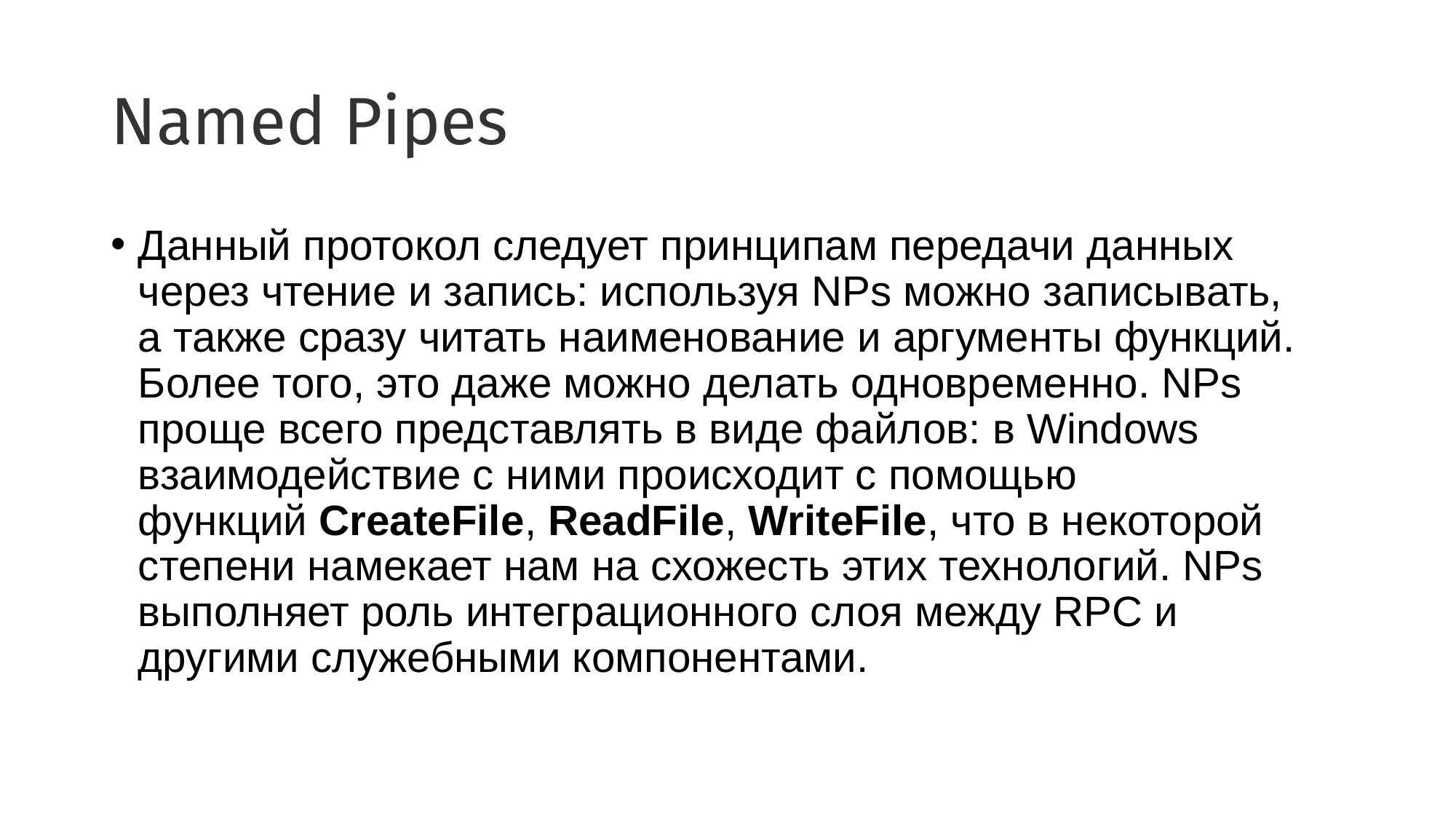

# Named Pipes
Данный протокол следует принципам передачи данных через чтение и запись: используя NPs можно записывать, а также сразу читать наименование и аргументы функций. Более того, это даже можно делать одновременно. NPs проще всего представлять в виде файлов: в Windows взаимодействие с ними происходит с помощью функций CreateFile, ReadFile, WriteFile, что в некоторой степени намекает нам на схожесть этих технологий. NPs выполняет роль интеграционного слоя между RPC и другими служебными компонентами.